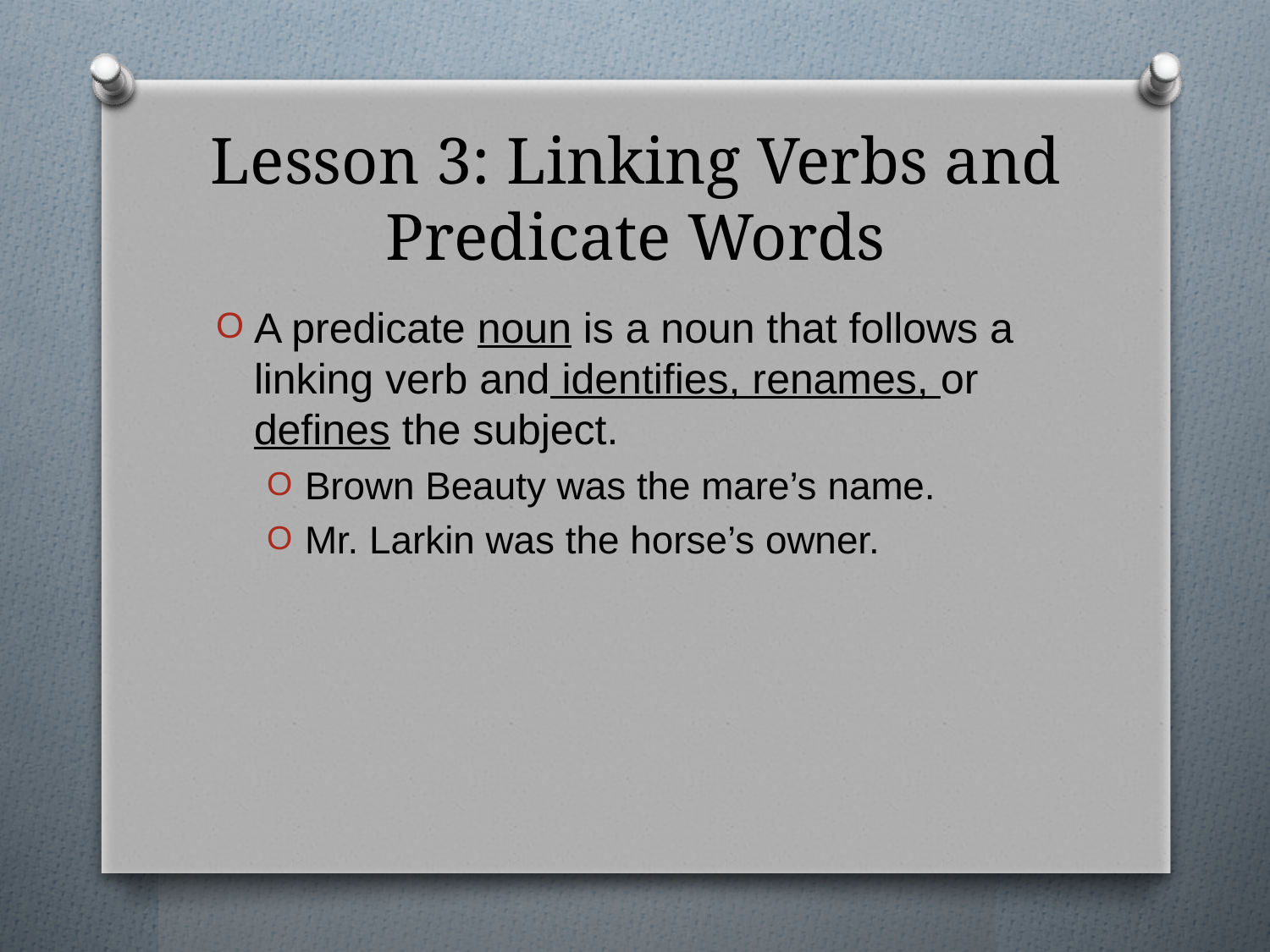

# Lesson 3: Linking Verbs and Predicate Words
A predicate noun is a noun that follows a linking verb and identifies, renames, or defines the subject.
Brown Beauty was the mare’s name.
Mr. Larkin was the horse’s owner.